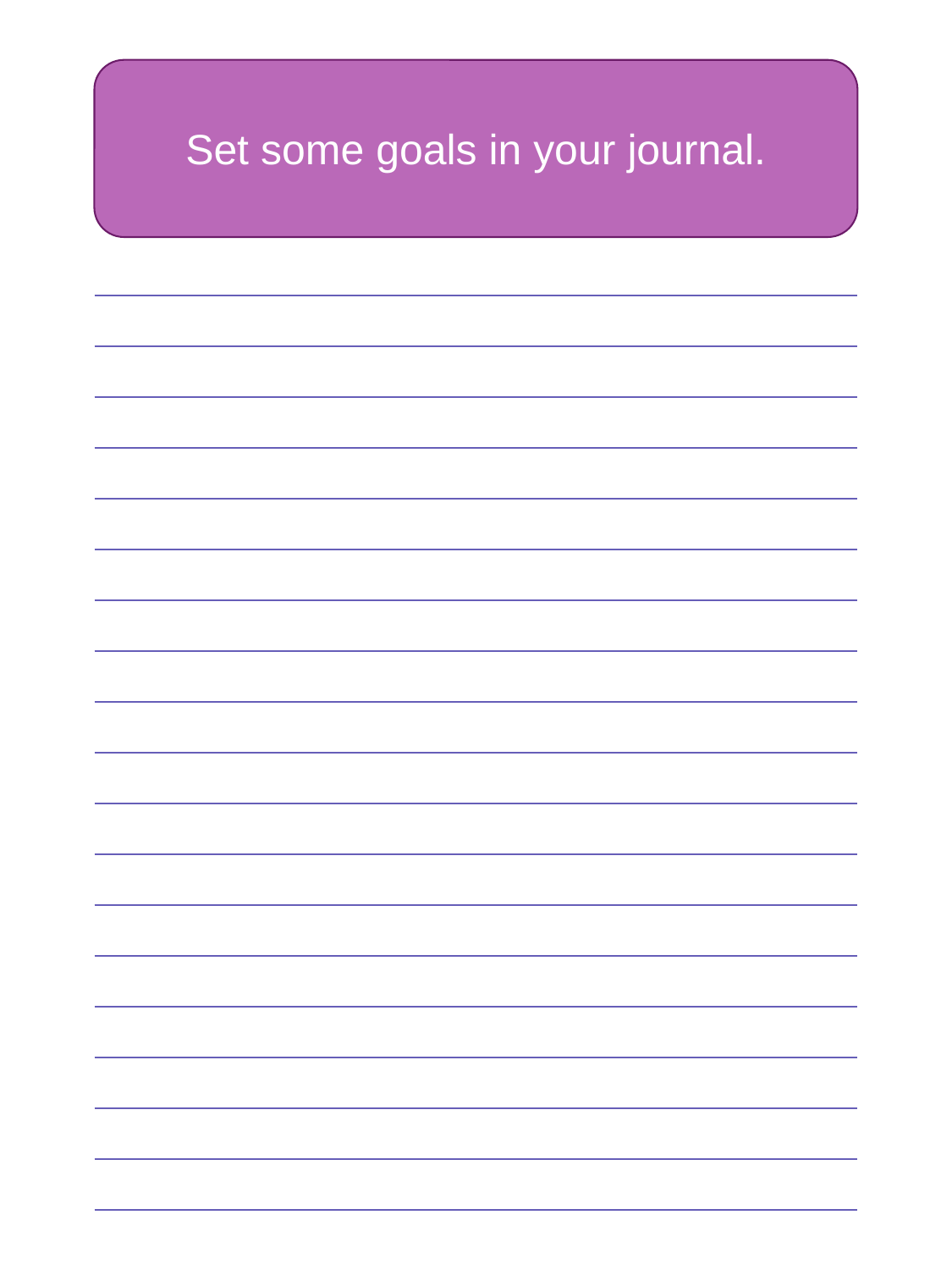

Set some goals in your journal.
|  |
| --- |
|  |
|  |
|  |
|  |
|  |
|  |
|  |
|  |
|  |
|  |
|  |
|  |
|  |
|  |
|  |
|  |
|  |